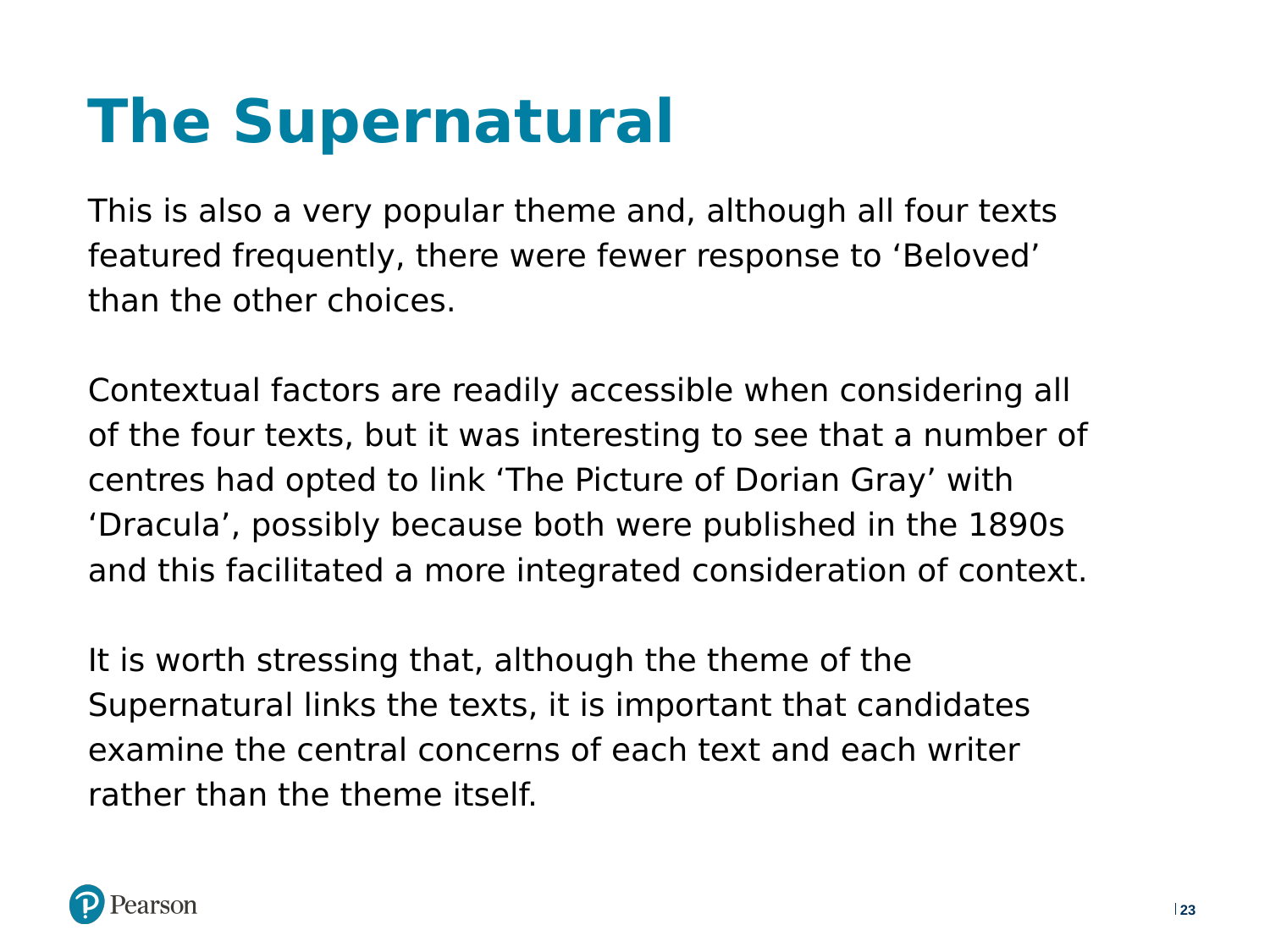

# The Supernatural
This is also a very popular theme and, although all four texts featured frequently, there were fewer response to ‘Beloved’ than the other choices.

Contextual factors are readily accessible when considering all of the four texts, but it was interesting to see that a number of centres had opted to link ‘The Picture of Dorian Gray’ with ‘Dracula’, possibly because both were published in the 1890s and this facilitated a more integrated consideration of context.

It is worth stressing that, although the theme of the Supernatural links the texts, it is important that candidates examine the central concerns of each text and each writer rather than the theme itself.
23